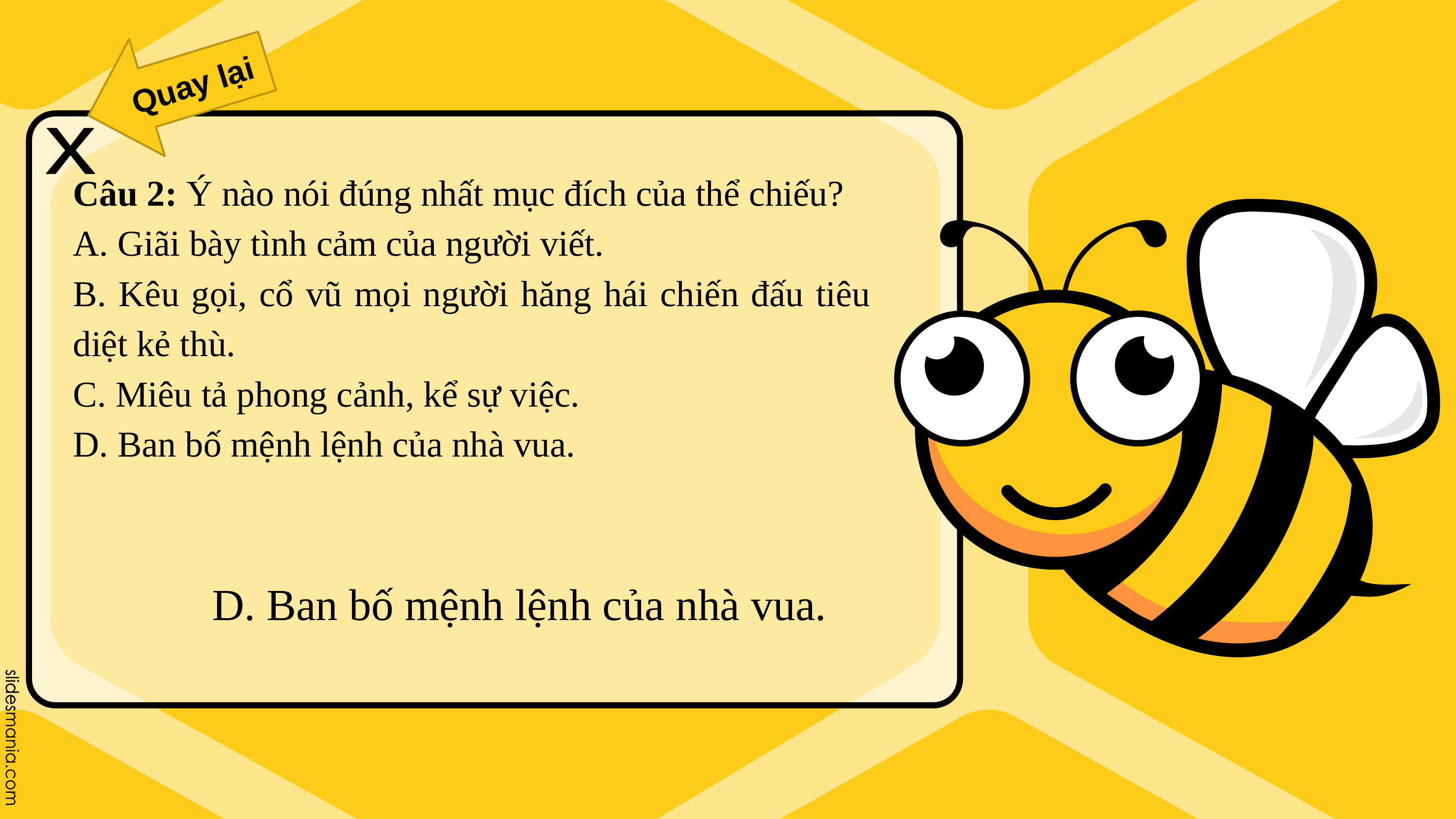

Quay lại
x
Câu 2: Ý nào nói đúng nhất mục đích của thể chiếu?
A. Giãi bày tình cảm của người viết.
B. Kêu gọi, cổ vũ mọi người hăng hái chiến đấu tiêu diệt kẻ thù.
C. Miêu tả phong cảnh, kể sự việc.
D. Ban bố mệnh lệnh của nhà vua.
D. Ban bố mệnh lệnh của nhà vua.